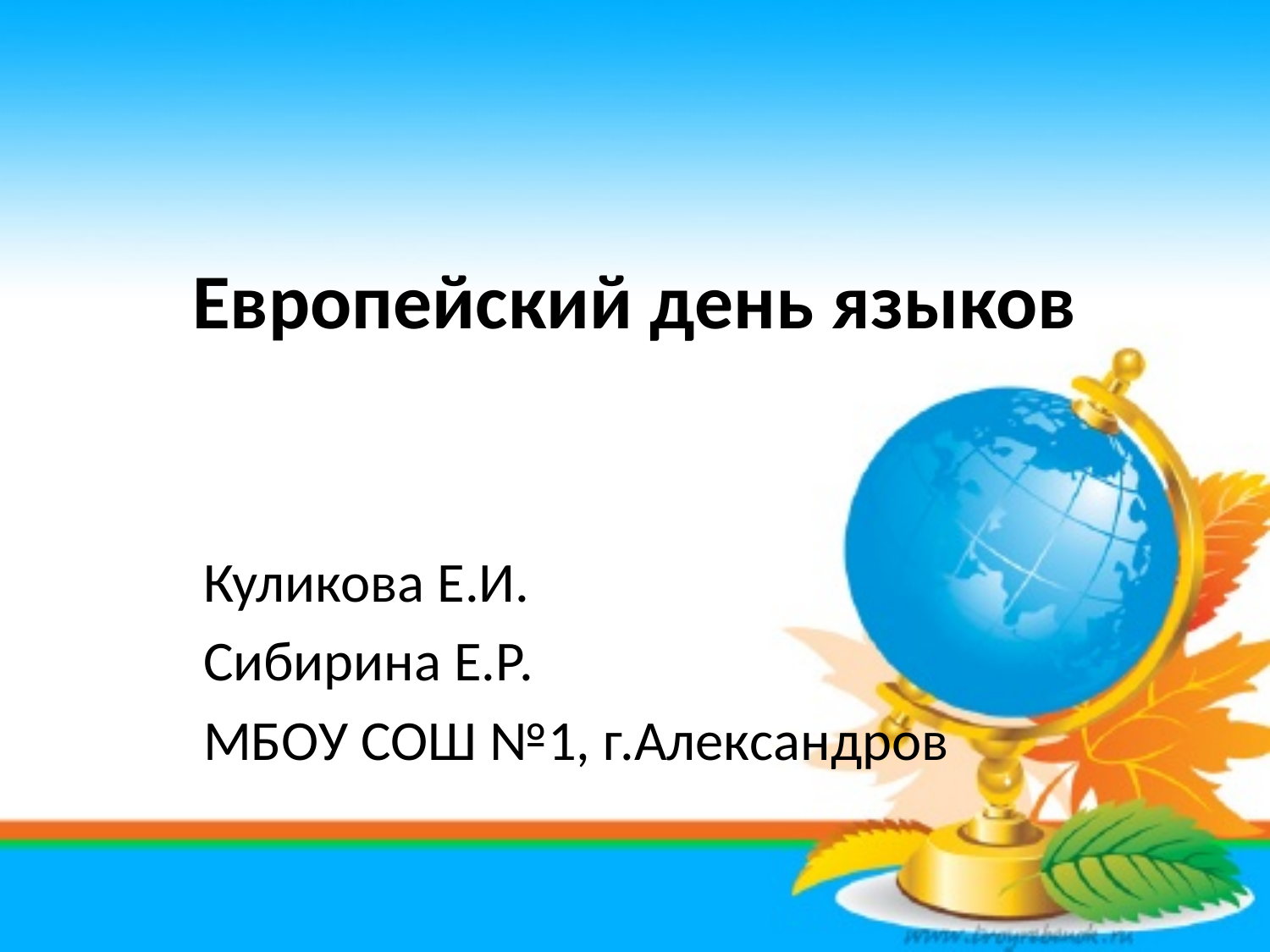

# Европейский день языков
Куликова Е.И.
Сибирина Е.Р.
МБОУ СОШ №1, г.Александров